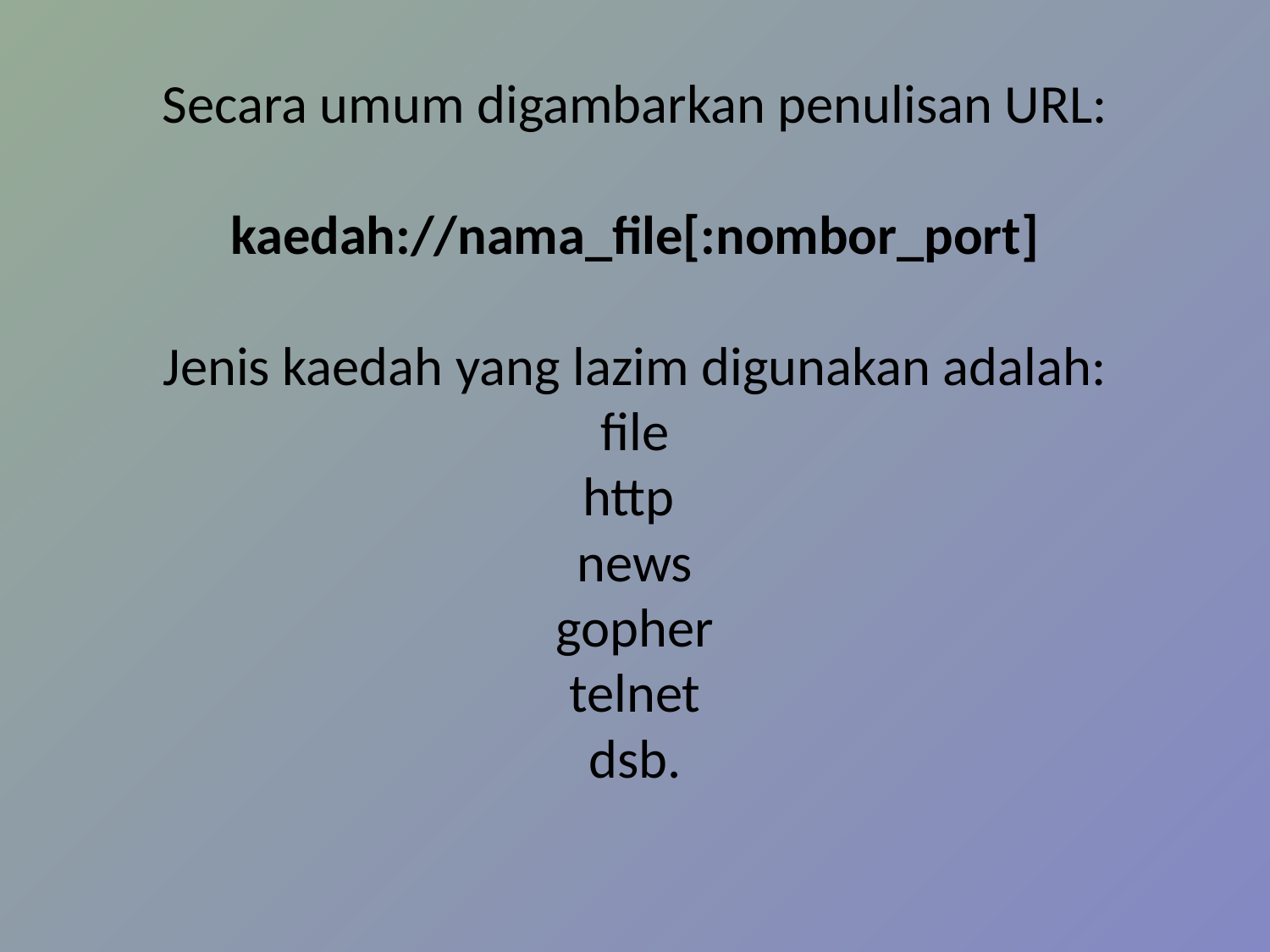

# Secara umum digambarkan penulisan URL:   kaedah://nama_file[:nombor_port]   Jenis kaedah yang lazim digunakan adalah: file http news gopher telnet dsb.